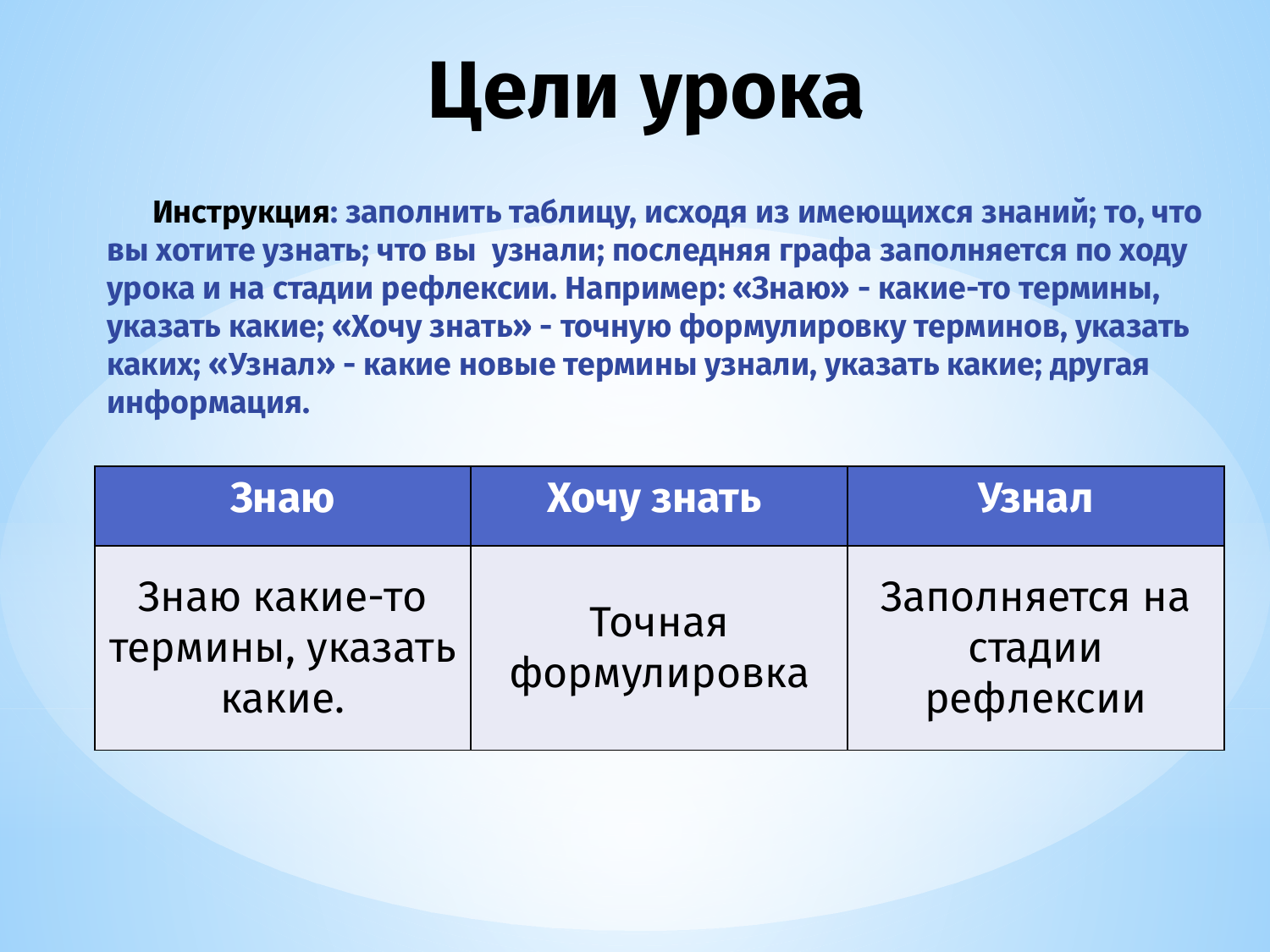

# Цели урока
      Инструкция: заполнить таблицу, исходя из имеющихся знаний; то, что вы хотите узнать; что вы  узнали; последняя графа заполняется по ходу урока и на стадии рефлексии. Например: «Знаю» - какие-то термины, указать какие; «Хочу знать» - точную формулировку терминов, указать каких; «Узнал» - какие новые термины узнали, указать какие; другая информация.
| Знаю | Хочу знать | Узнал |
| --- | --- | --- |
| Знаю какие-то термины, указать какие. | Точная формулировка | Заполняется на стадии рефлексии |